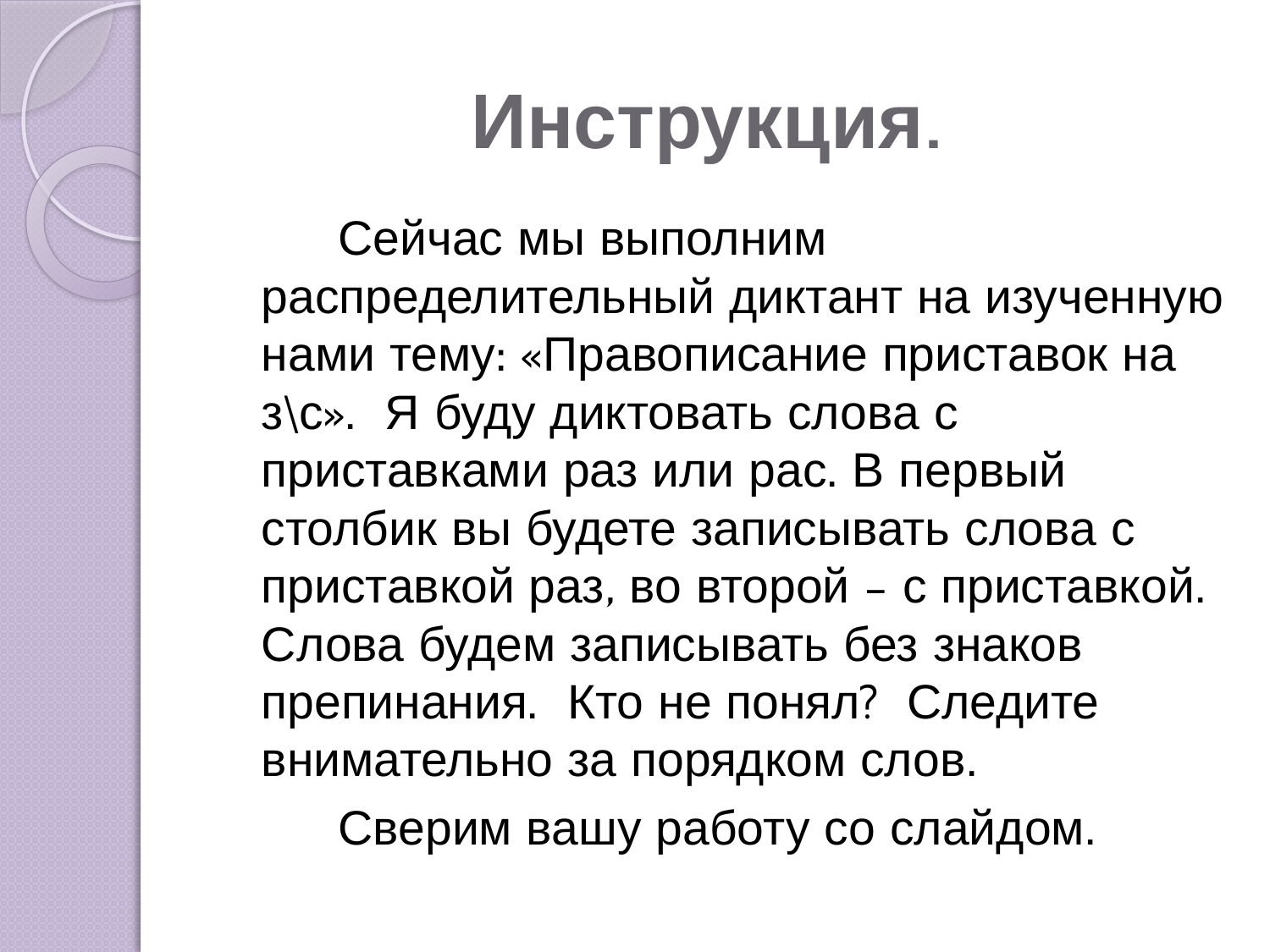

# Инструкция.
        Сейчас мы выполним распределительный диктант на изученную нами тему: «Правописание приставок на з\с».  Я буду диктовать слова с приставками раз или рас. В первый столбик вы будете записывать слова с приставкой раз, во второй – с приставкой. Слова будем записывать без знаков препинания.  Кто не понял?  Следите внимательно за порядком слов.
        Сверим вашу работу со слайдом.